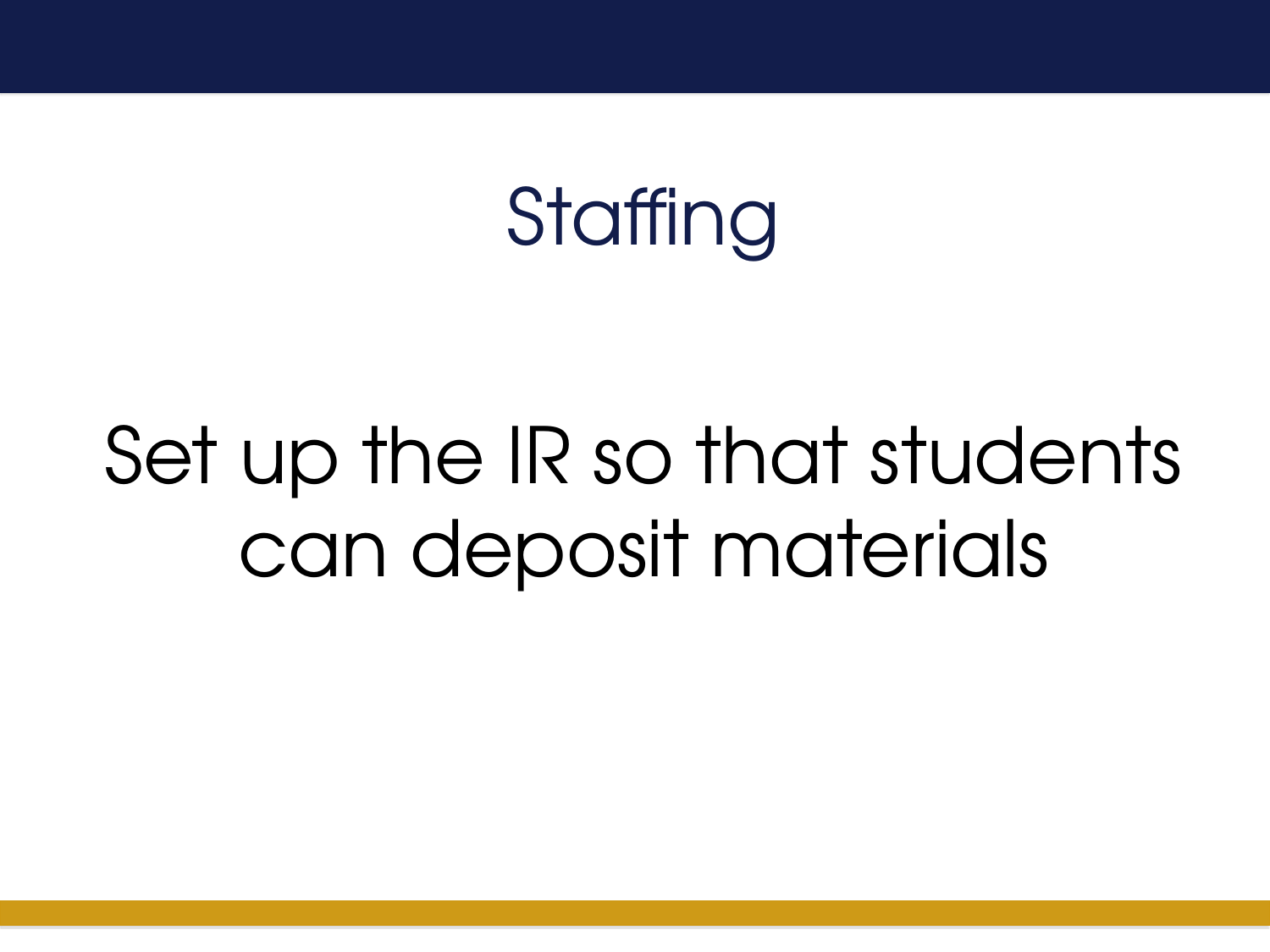

# Staffing
Set up the IR so that students can deposit materials